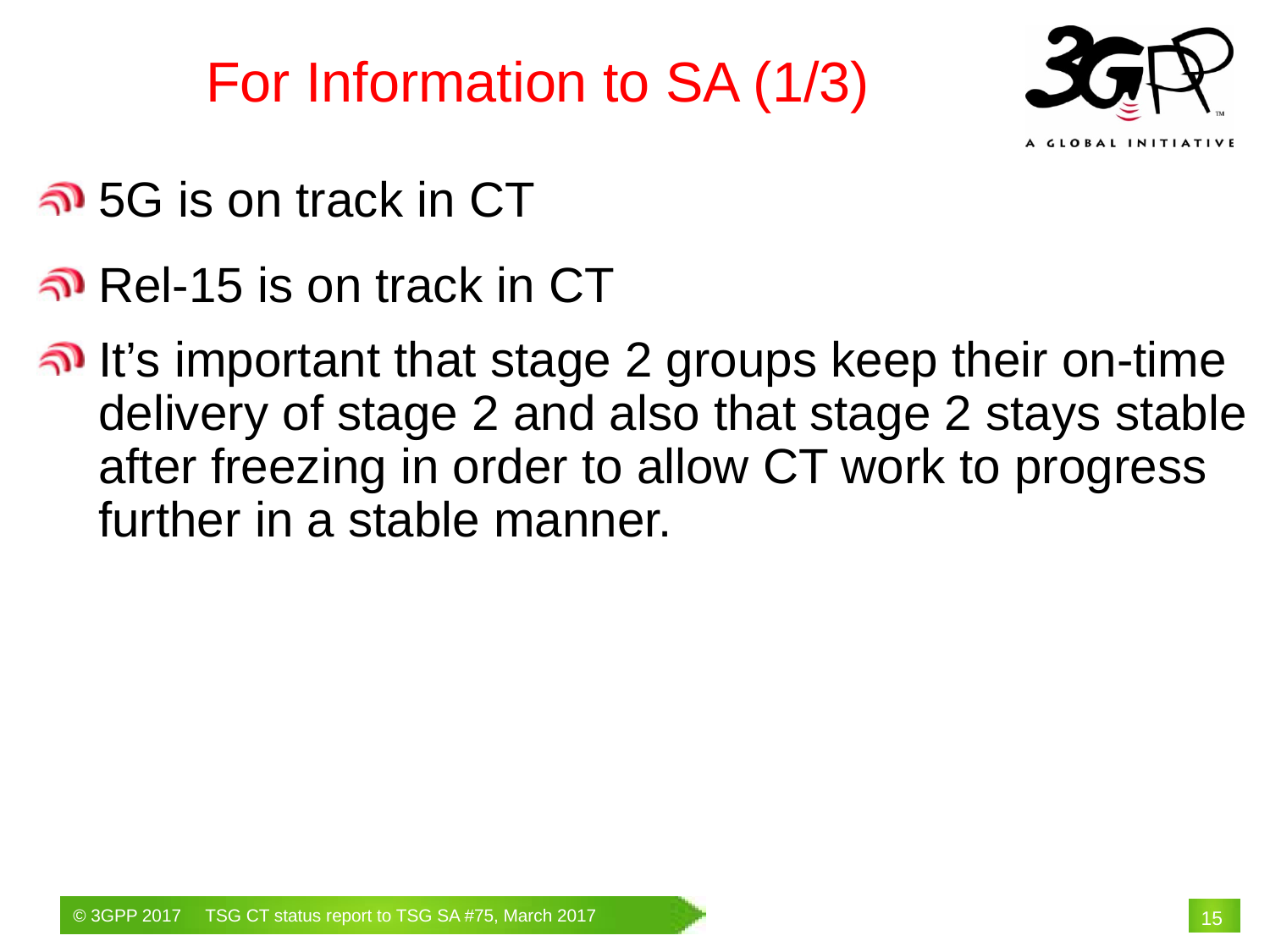

# For Information to SA (1/3)
5G is on track in CT
Rel-15 is on track in CT
It’s important that stage 2 groups keep their on-time delivery of stage 2 and also that stage 2 stays stable after freezing in order to allow CT work to progress further in a stable manner.

15